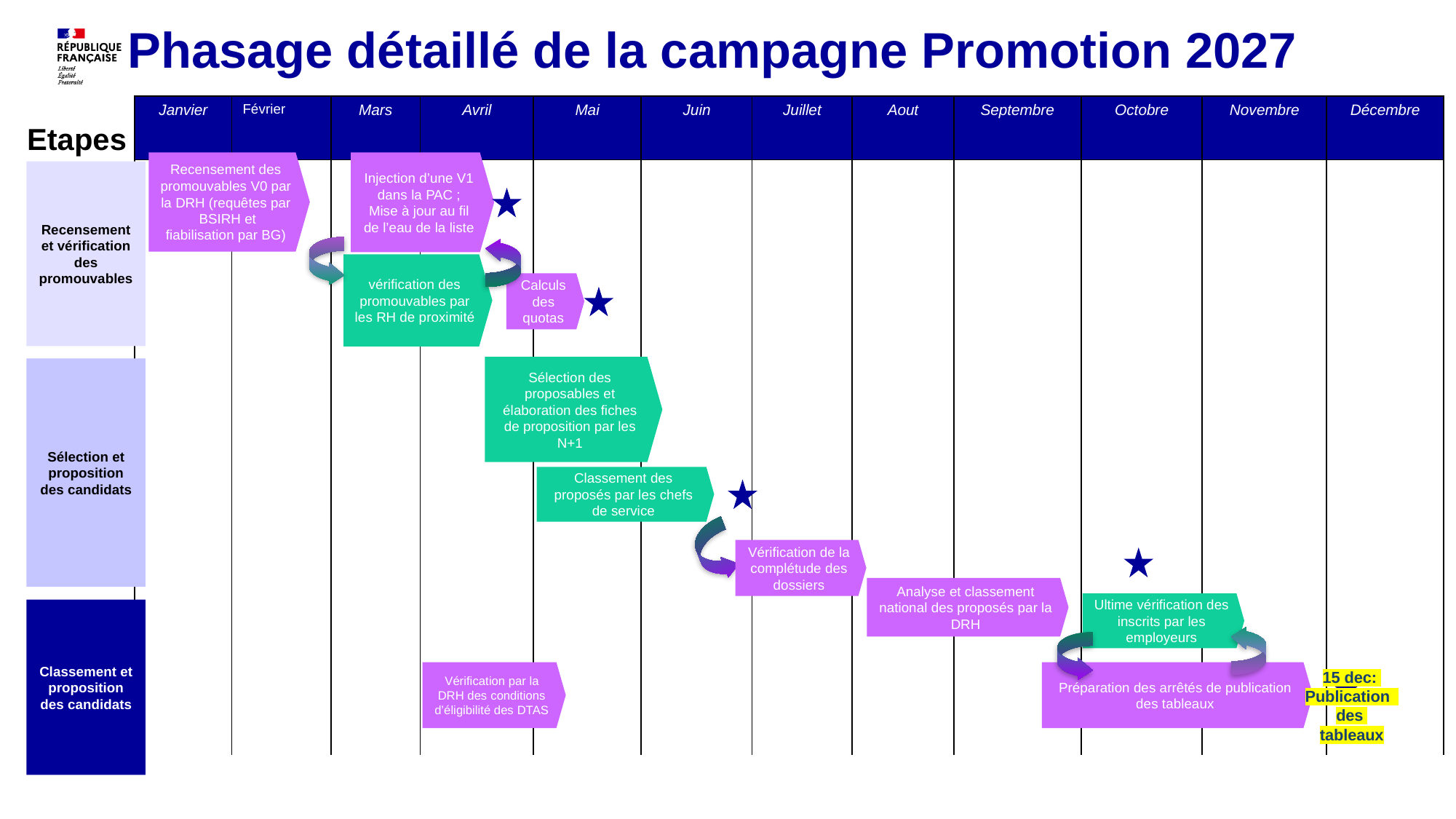

# Phasage détaillé de la campagne Promotion 2027
| Janvier | Février | Mars | Avril | Mai | Juin | Juillet | Aout | Septembre | Octobre | Novembre | Décembre |
| --- | --- | --- | --- | --- | --- | --- | --- | --- | --- | --- | --- |
|  |  |  |  |  |  |  |  |  |  |  |  |
Etapes
Injection d’une V1 dans la PAC ; Mise à jour au fil de l’eau de la liste
Recensement des promouvables V0 par la DRH (requêtes par  BSIRH et fiabilisation par BG)
Recensement et vérification des promouvables
Fin avril :
Publication
des listes de
promouvables Vdef

vérification des promouvables par les RH de proximité
Calculs des quotas
Mai :
Notification des
quotas aux services
Sélection des proposables et élaboration des fiches de proposition par les N+1
Sélection et proposition des candidats
Classement des proposés par les chefs de service
30 juin :
Date limite de retour
des fiches de propositions
et tableaux de classement

Vérification de la complétude des dossiers
Oct :
Commissions

Analyse et classement national des proposés par la DRH
Ultime vérification des inscrits par les employeurs
Classement et proposition des candidats

Vérification par la DRH des conditions d’éligibilité des DTAS
Préparation des arrêtés de publication des tableaux
15 dec:
Publication
des
tableaux